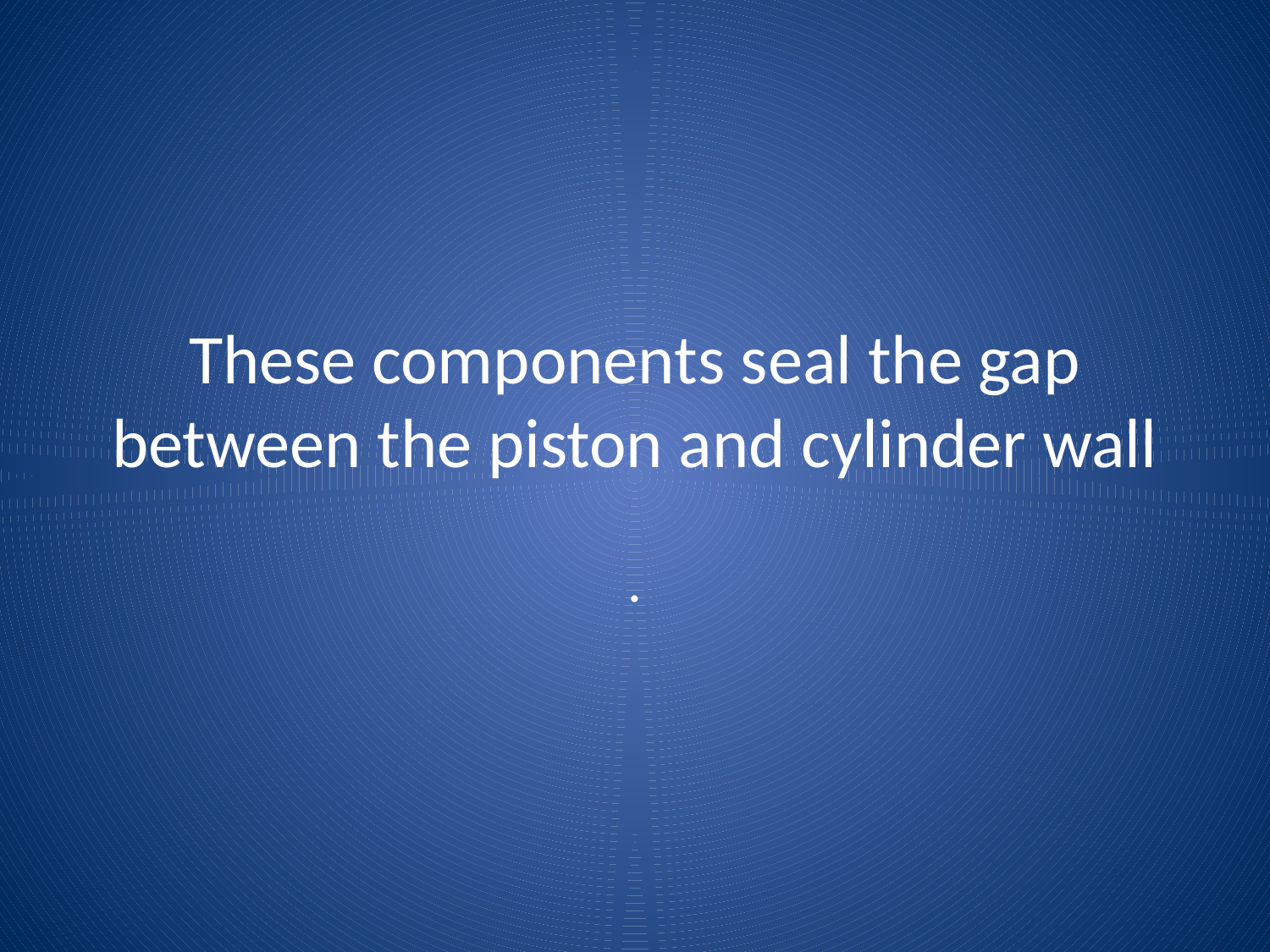

# These components seal the gap between the piston and cylinder wall
.